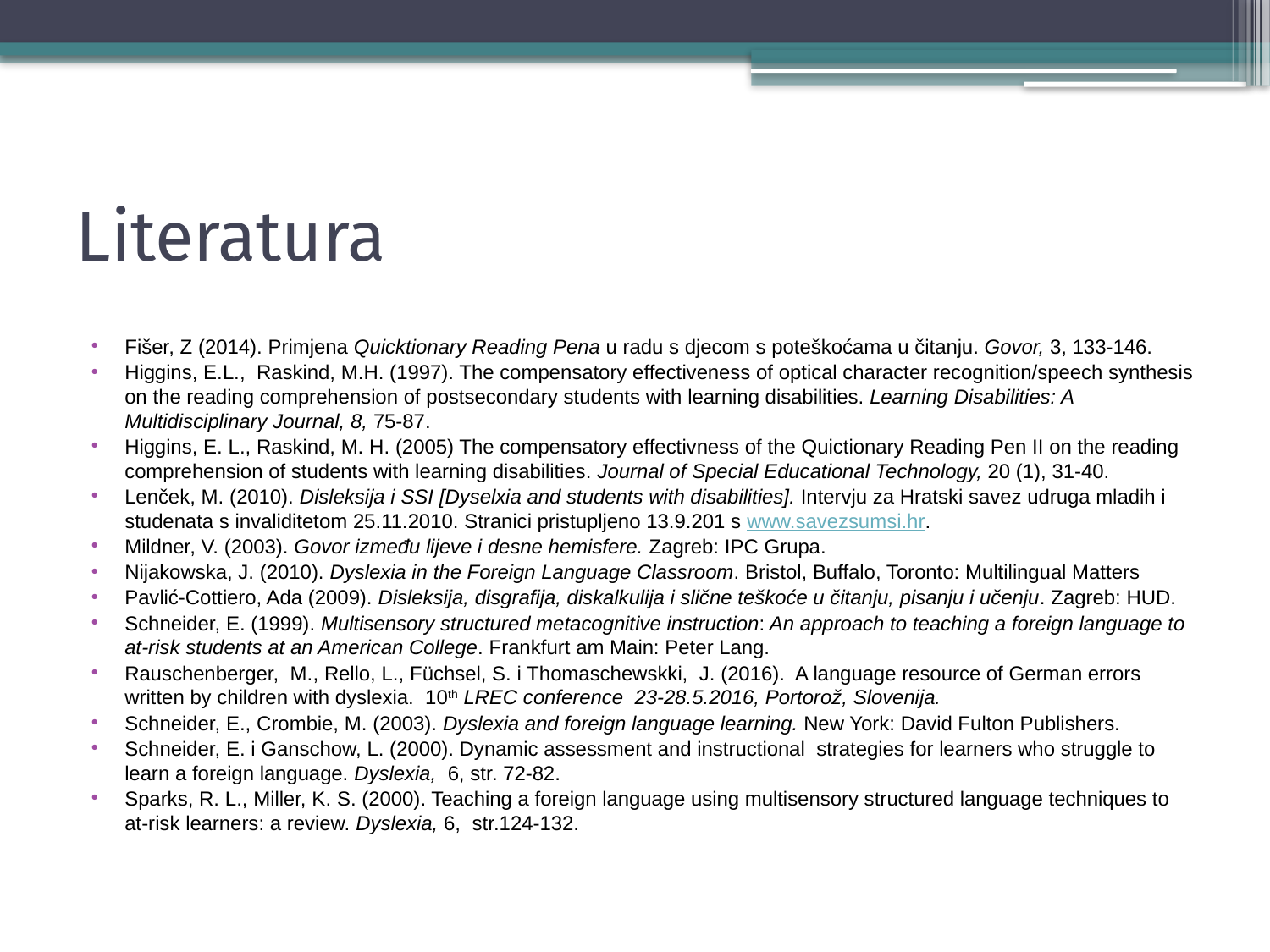

# Literatura

Fišer, Z (2014). Primjena Quicktionary Reading Pena u radu s djecom s poteškoćama u čitanju. Govor, 3, 133-146.
Higgins, E.L.,  Raskind, M.H. (1997). The compensatory effectiveness of optical character recognition/speech synthesis on the reading comprehension of postsecondary students with learning disabilities. Learning Disabilities: A Multidisciplinary Journal, 8, 75-87.
Higgins, E. L., Raskind, M. H. (2005) The compensatory effectivness of the Quictionary Reading Pen II on the reading comprehension of students with learning disabilities. Journal of Special Educational Technology, 20 (1), 31-40.
Lenček, M. (2010). Disleksija i SSI [Dyselxia and students with disabilities]. Intervju za Hratski savez udruga mladih i studenata s invaliditetom 25.11.2010. Stranici pristupljeno 13.9.201 s www.savezsumsi.hr.
Mildner, V. (2003). Govor između lijeve i desne hemisfere. Zagreb: IPC Grupa.
Nijakowska, J. (2010). Dyslexia in the Foreign Language Classroom. Bristol, Buffalo, Toronto: Multilingual Matters
Pavlić-Cottiero, Ada (2009). Disleksija, disgrafija, diskalkulija i slične teškoće u čitanju, pisanju i učenju. Zagreb: HUD.
Schneider, E. (1999). Multisensory structured metacognitive instruction: An approach to teaching a foreign language to at-risk students at an American College. Frankfurt am Main: Peter Lang.
Rauschenberger,  M., Rello, L., Füchsel, S. i Thomaschewskki,  J. (2016).  A language resource of German errors  written by children with dyslexia.  10th LREC conference  23-28.5.2016, Portorož, Slovenija.
Schneider, E., Crombie, M. (2003). Dyslexia and foreign language learning. New York: David Fulton Publishers.
Schneider, E. i Ganschow, L. (2000). Dynamic assessment and instructional  strategies for learners who struggle to learn a foreign language. Dyslexia,  6, str. 72-82.
Sparks, R. L., Miller, K. S. (2000). Teaching a foreign language using multisensory structured language techniques to at-risk learners: a review. Dyslexia, 6,  str.124-132.